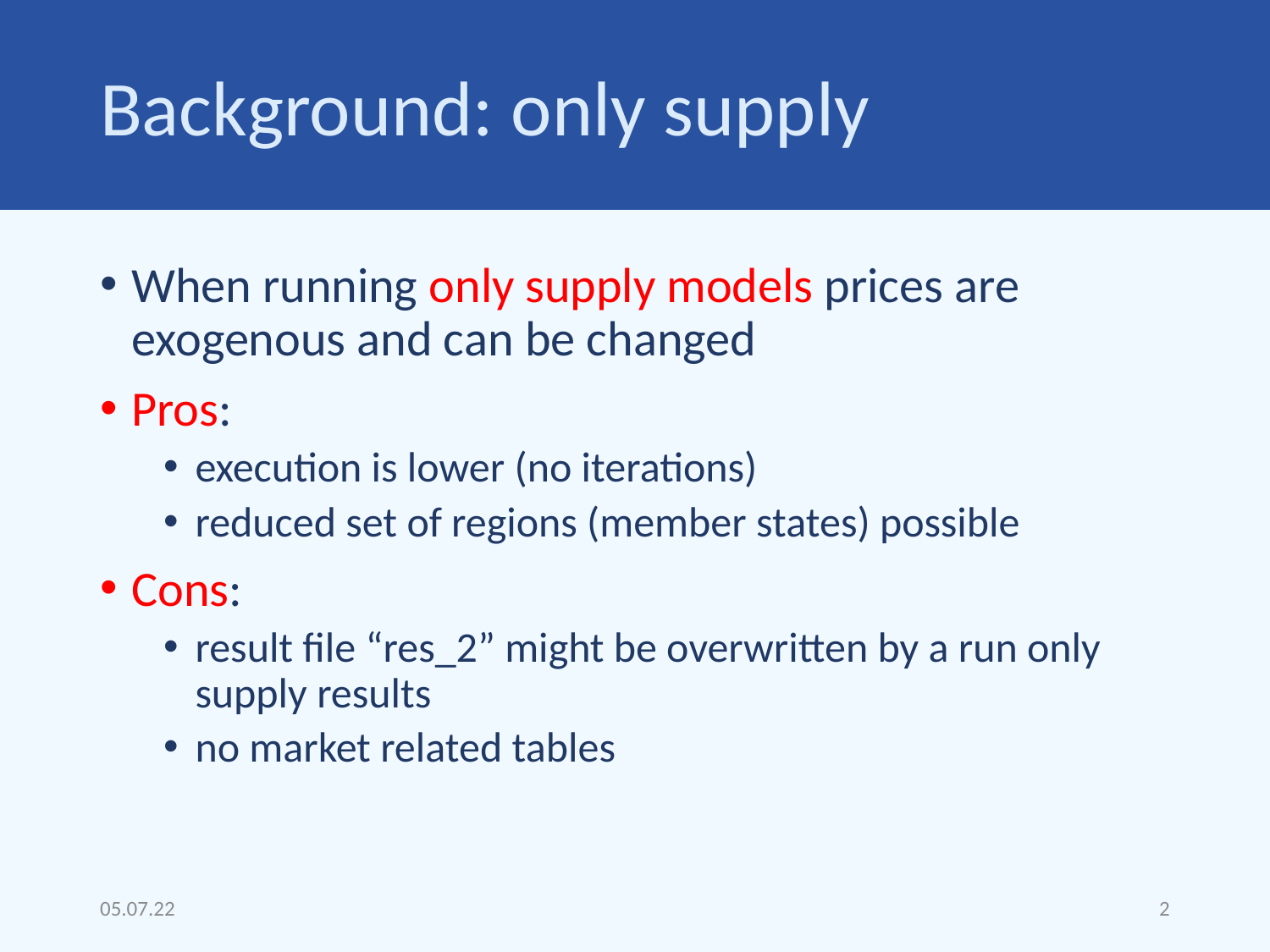

# Background: only supply
When running only supply models prices are exogenous and can be changed
Pros:
execution is lower (no iterations)
reduced set of regions (member states) possible
Cons:
result file “res_2” might be overwritten by a run only supply results
no market related tables
05.07.22

2